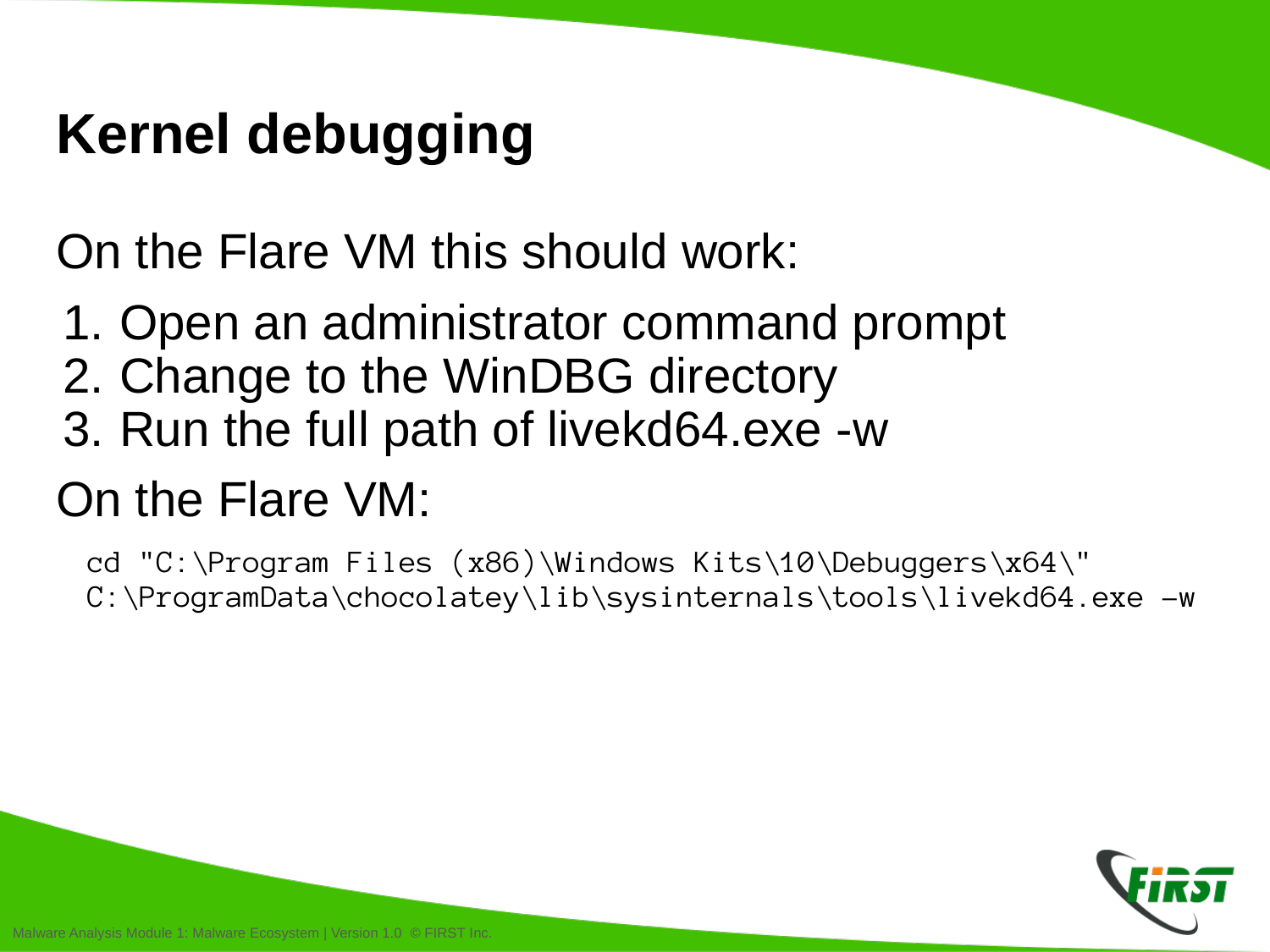

# Kernel debugging
On the Flare VM this should work:
Open an administrator command prompt
Change to the WinDBG directory
Run the full path of livekd64.exe -w
On the Flare VM:
cd "C:\Program Files (x86)\Windows Kits\10\Debuggers\x64\"
C:\ProgramData\chocolatey\lib\sysinternals\tools\livekd64.exe -w